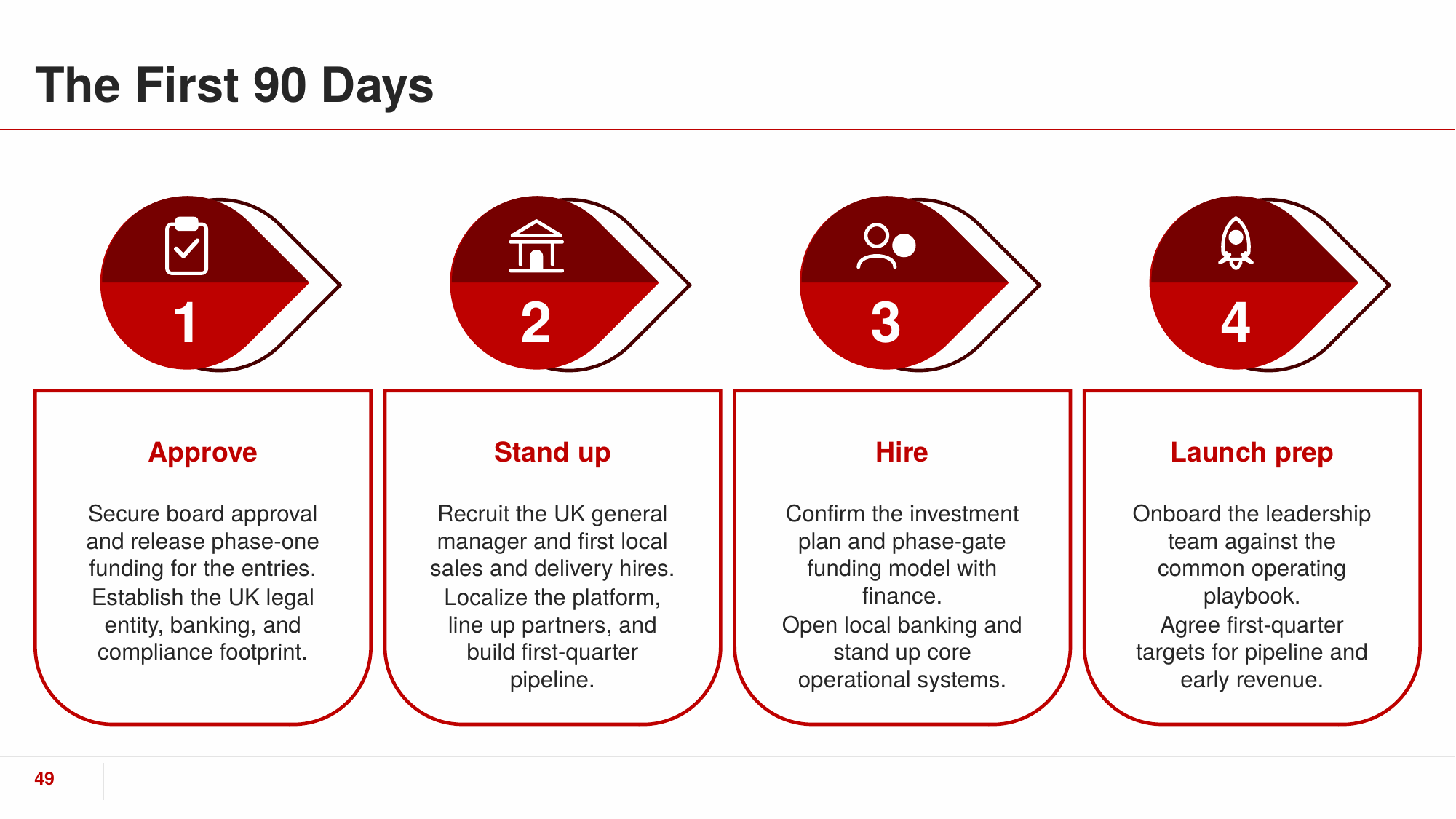

# The First 90 Days

1
2
3
4

Approve
Stand up
Hire
Launch prep
Secure board approval and release phase-one funding for the entries.
Establish the UK legal entity, banking, and compliance footprint.
Recruit the UK general manager and first local sales and delivery hires.
Localize the platform, line up partners, and build first-quarter pipeline.
Confirm the investment plan and phase-gate funding model with finance.
Open local banking and stand up core operational systems.
Onboard the leadership team against the common operating playbook.
Agree first-quarter targets for pipeline and early revenue.
49